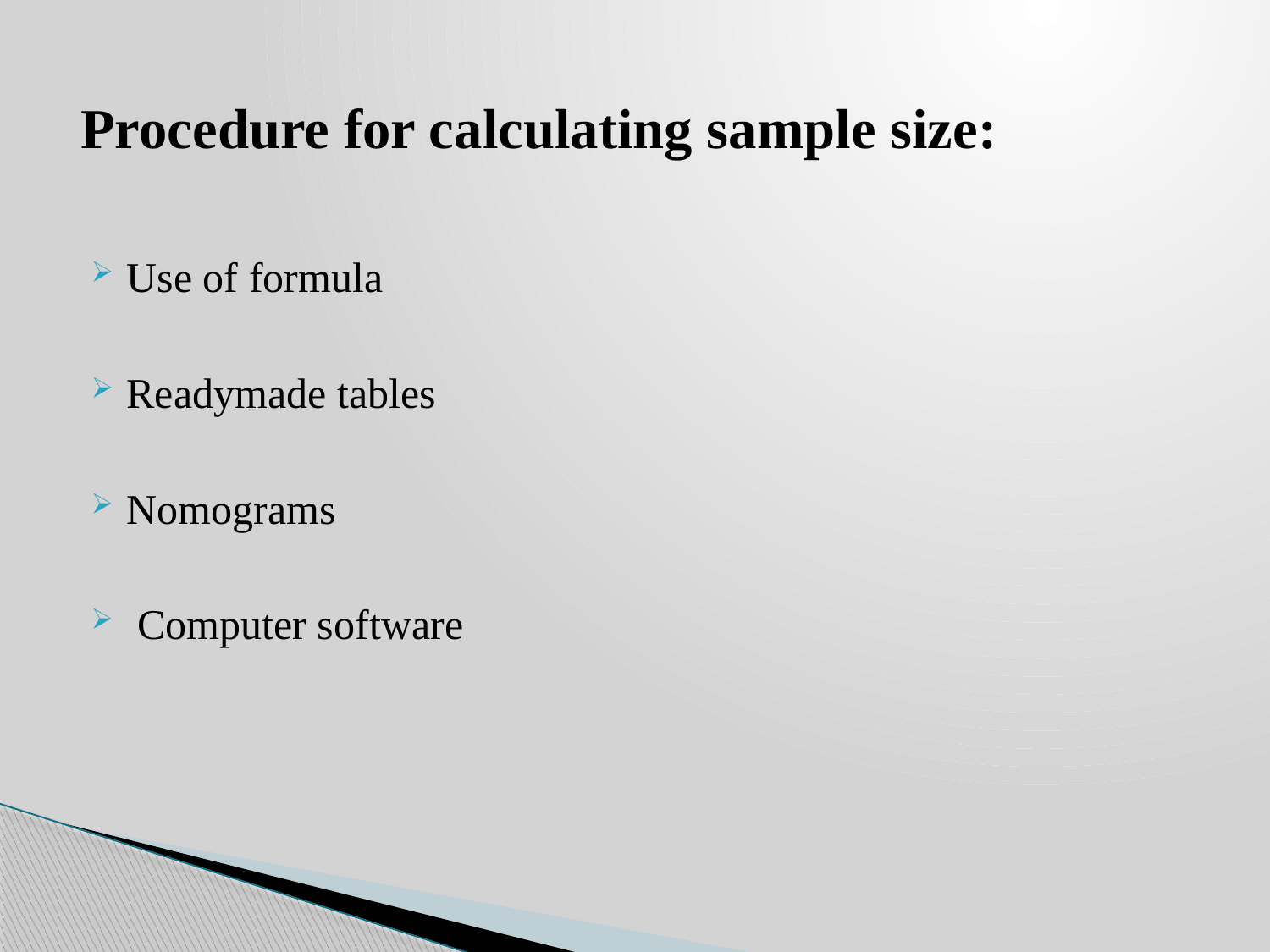

# Procedure for calculating sample size:
Use of formula

Readymade tables

Nomograms

 Computer software